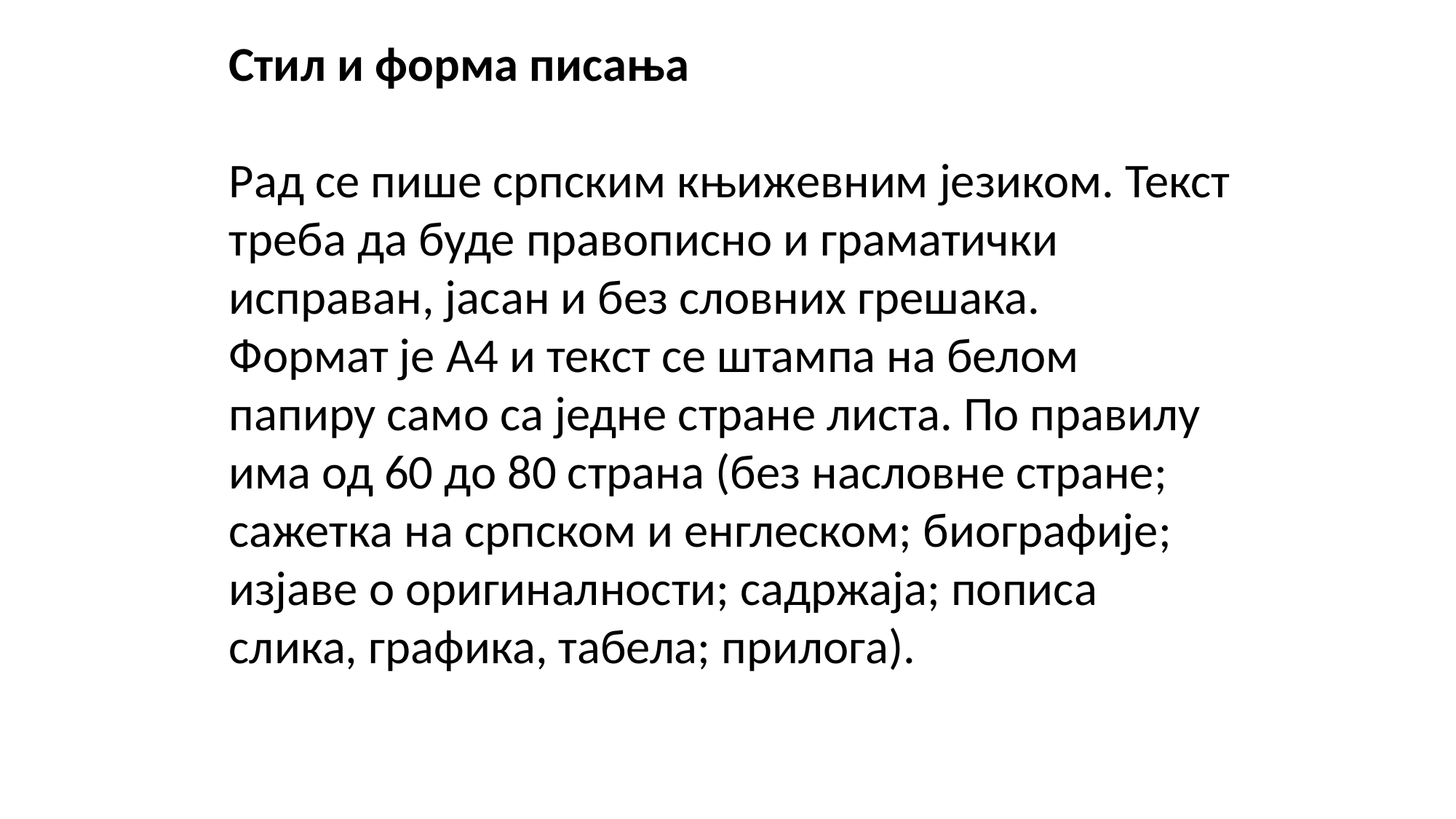

Стил и форма писања

Рад се пише српским књижевним језиком. Текст треба да буде правописно и граматички исправан, јасан и без словних грешака.
Формат је А4 и текст се штампа на белом папиру само са једне стране листа. По правилу има од 60 до 80 страна (без насловне стране; сажетка на српском и енглеском; биографије; изјаве о оригиналности; садржаја; пописа слика, графика, табела; прилога).